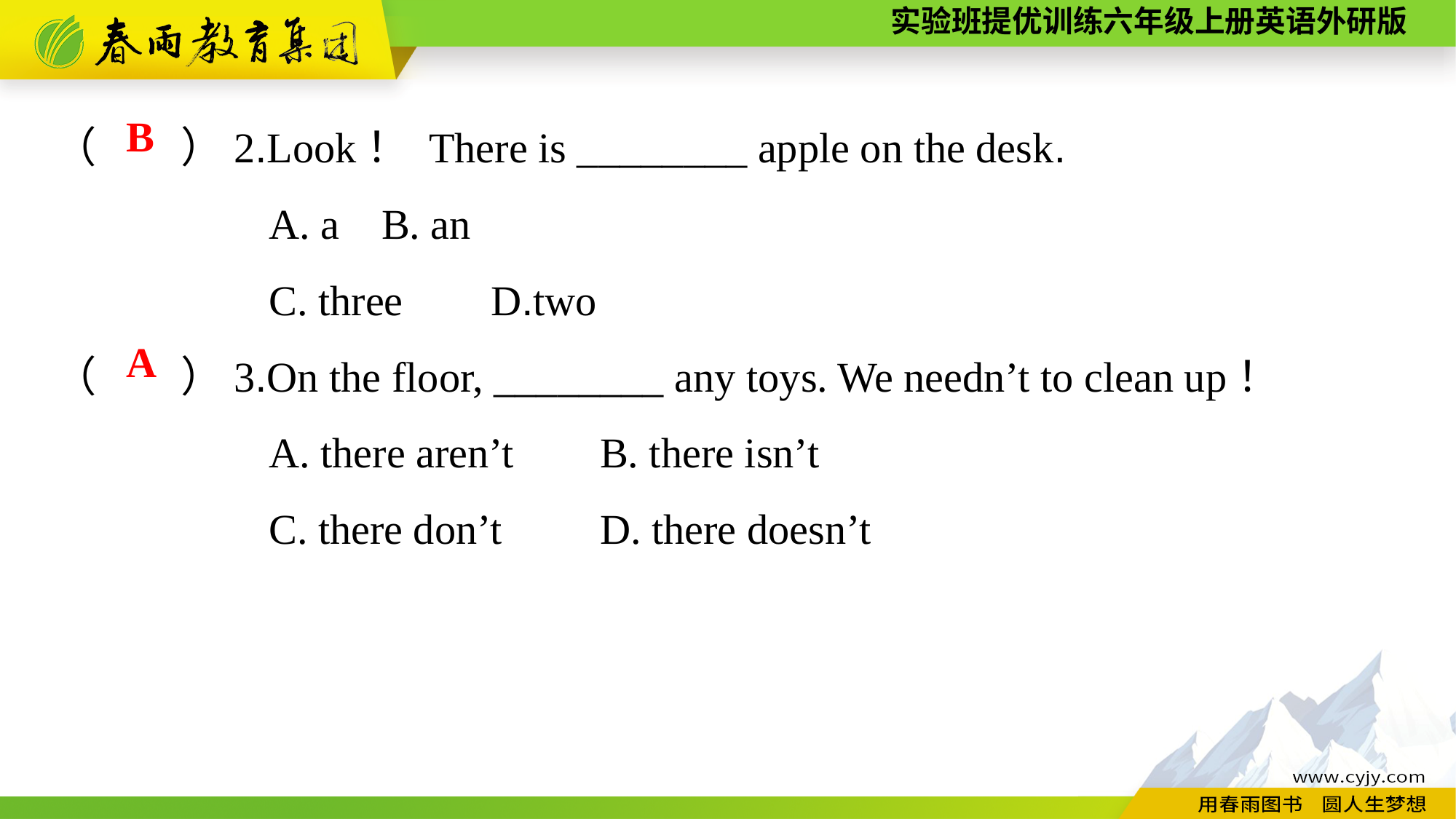

（　　）2.Look！ There is ________ apple on the desk.
A. a	B. an
C. three	D.two
（　　）3.On the floor, ________ any toys. We needn’t to clean up！
A. there aren’t	B. there isn’t
C. there don’t	D. there doesn’t
B
A